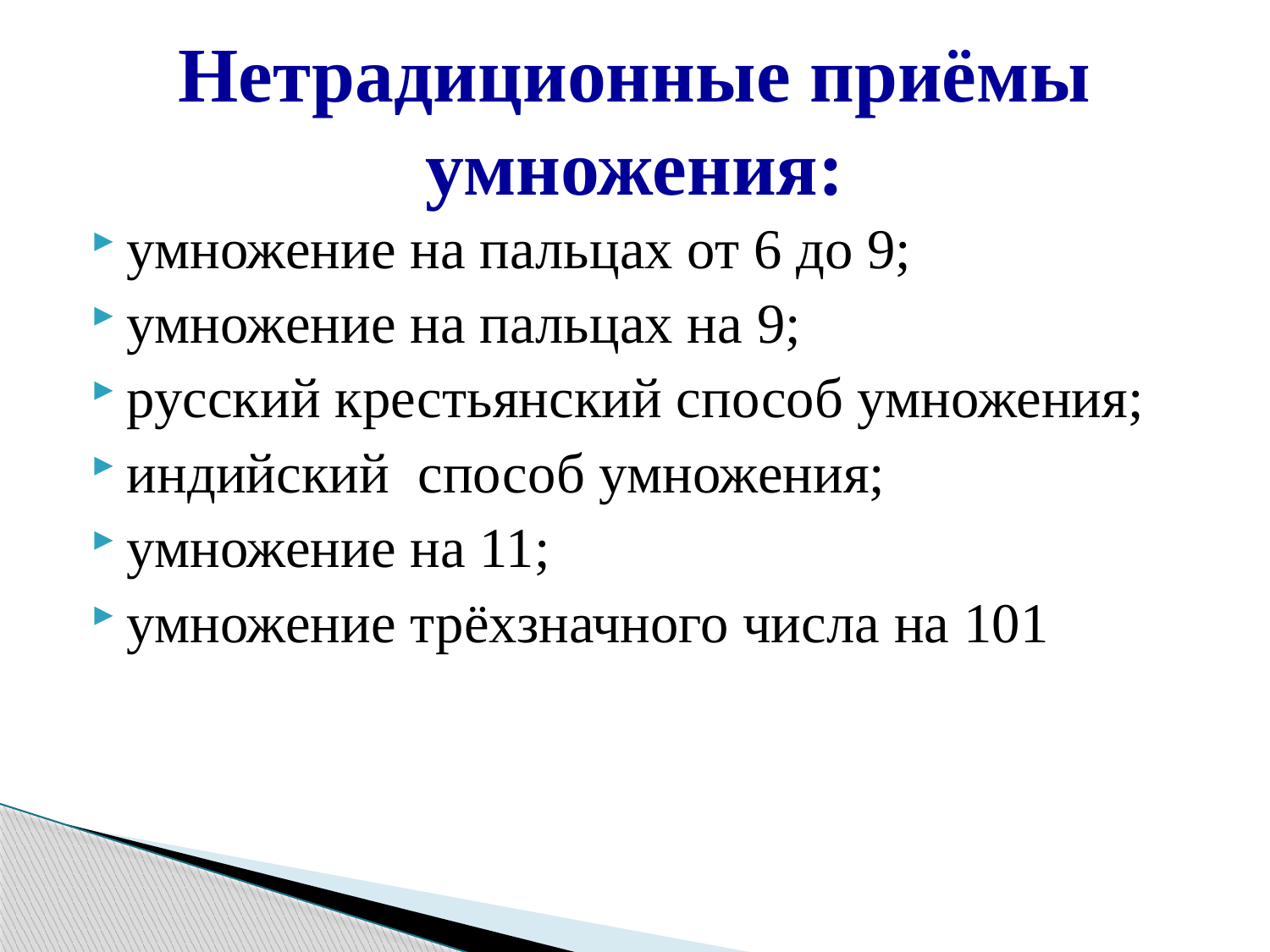

# Нетрадиционные приёмы умножения:
умножение на пальцах от 6 до 9;
умножение на пальцах на 9;
русский крестьянский способ умножения;
индийский  способ умножения;
умножение на 11;
умножение трёхзначного числа на 101